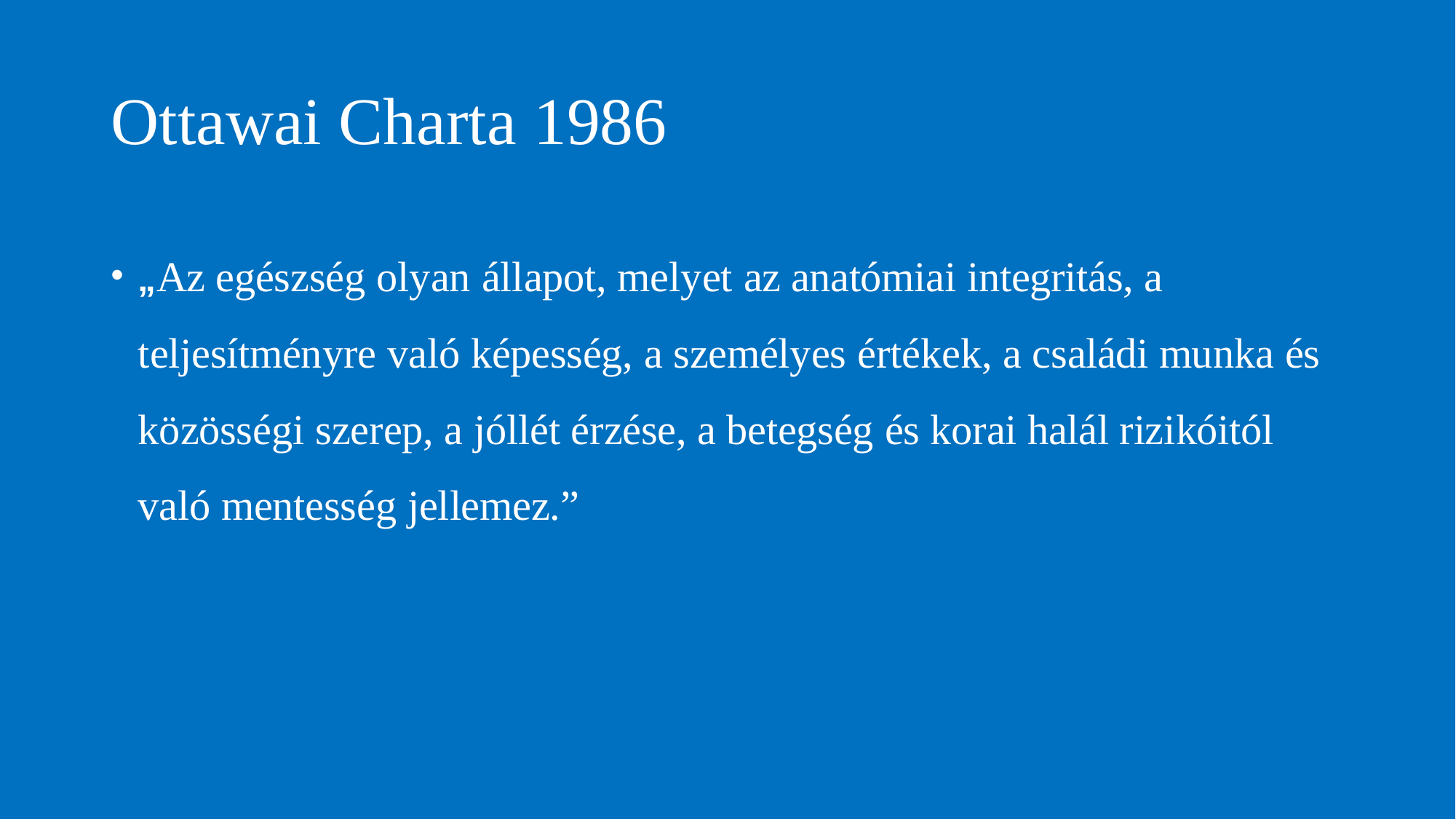

# Ottawai Charta 1986
„Az egészség olyan állapot, melyet az anatómiai integritás, a teljesítményre való képesség, a személyes értékek, a családi munka és közösségi szerep, a jóllét érzése, a betegség és korai halál rizikóitól való mentesség jellemez.”